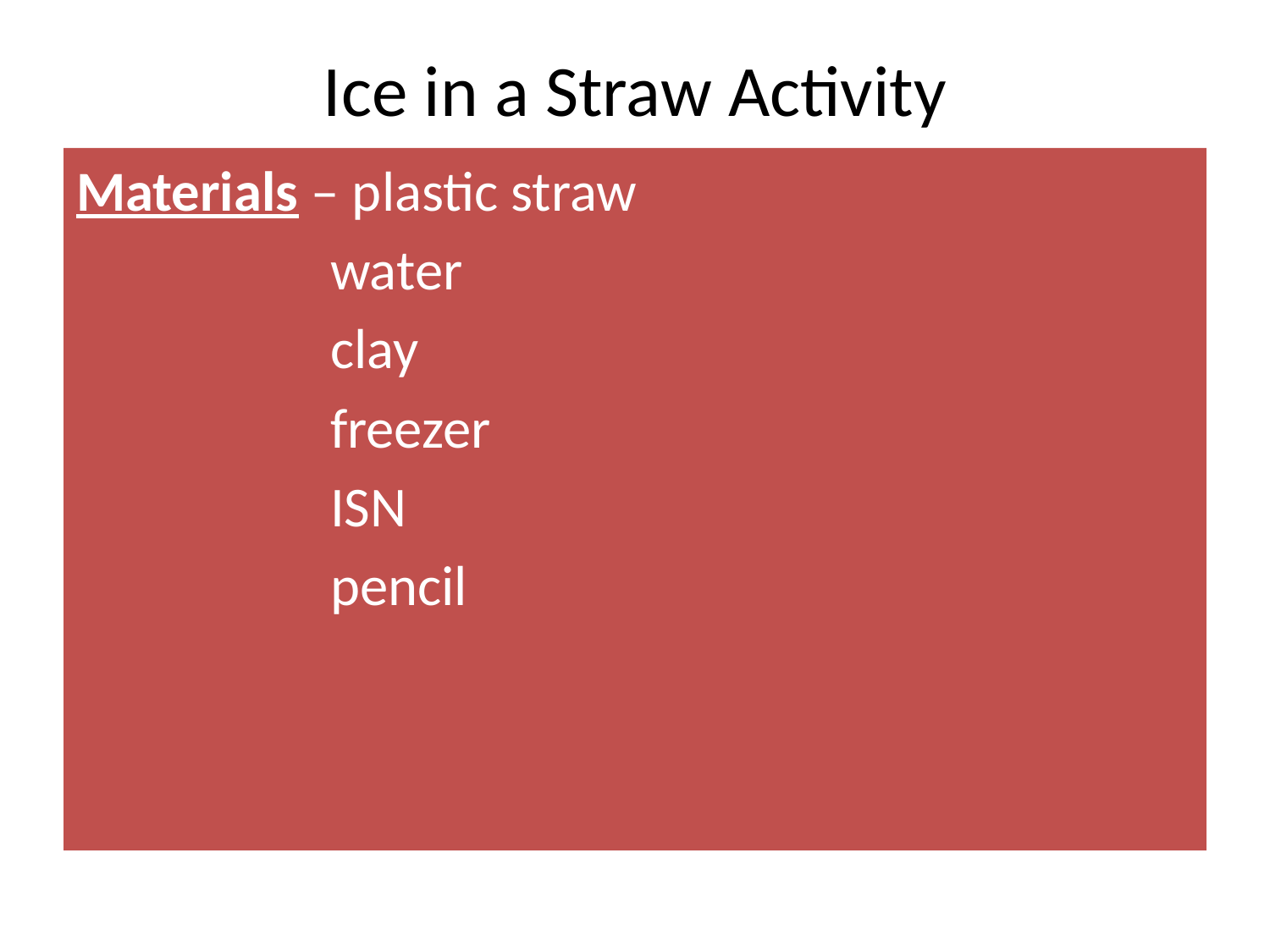

# Ice in a Straw Activity
Materials – plastic straw
		water
		clay
		freezer
		ISN
		pencil